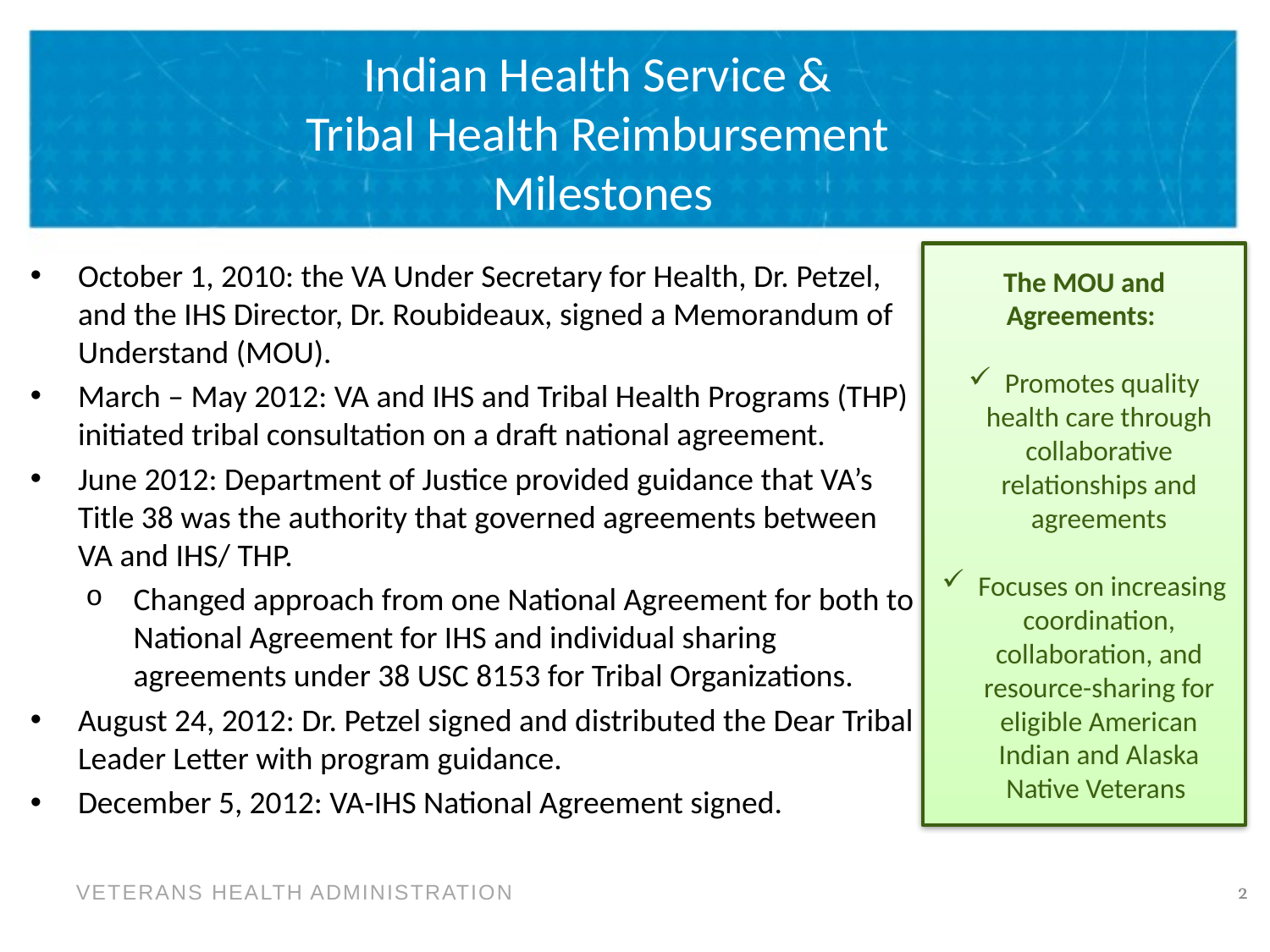

# Indian Health Service & Tribal Health Reimbursement Milestones
The MOU and Agreements:

 Promotes quality health care through collaborative relationships and agreements

 Focuses on increasing coordination, collaboration, and resource-sharing for eligible American Indian and Alaska Native Veterans
October 1, 2010: the VA Under Secretary for Health, Dr. Petzel, and the IHS Director, Dr. Roubideaux, signed a Memorandum of Understand (MOU).
March – May 2012: VA and IHS and Tribal Health Programs (THP) initiated tribal consultation on a draft national agreement.
June 2012: Department of Justice provided guidance that VA’s Title 38 was the authority that governed agreements between VA and IHS/ THP.
Changed approach from one National Agreement for both to National Agreement for IHS and individual sharing agreements under 38 USC 8153 for Tribal Organizations.
August 24, 2012: Dr. Petzel signed and distributed the Dear Tribal Leader Letter with program guidance.
December 5, 2012: VA-IHS National Agreement signed.

2
2